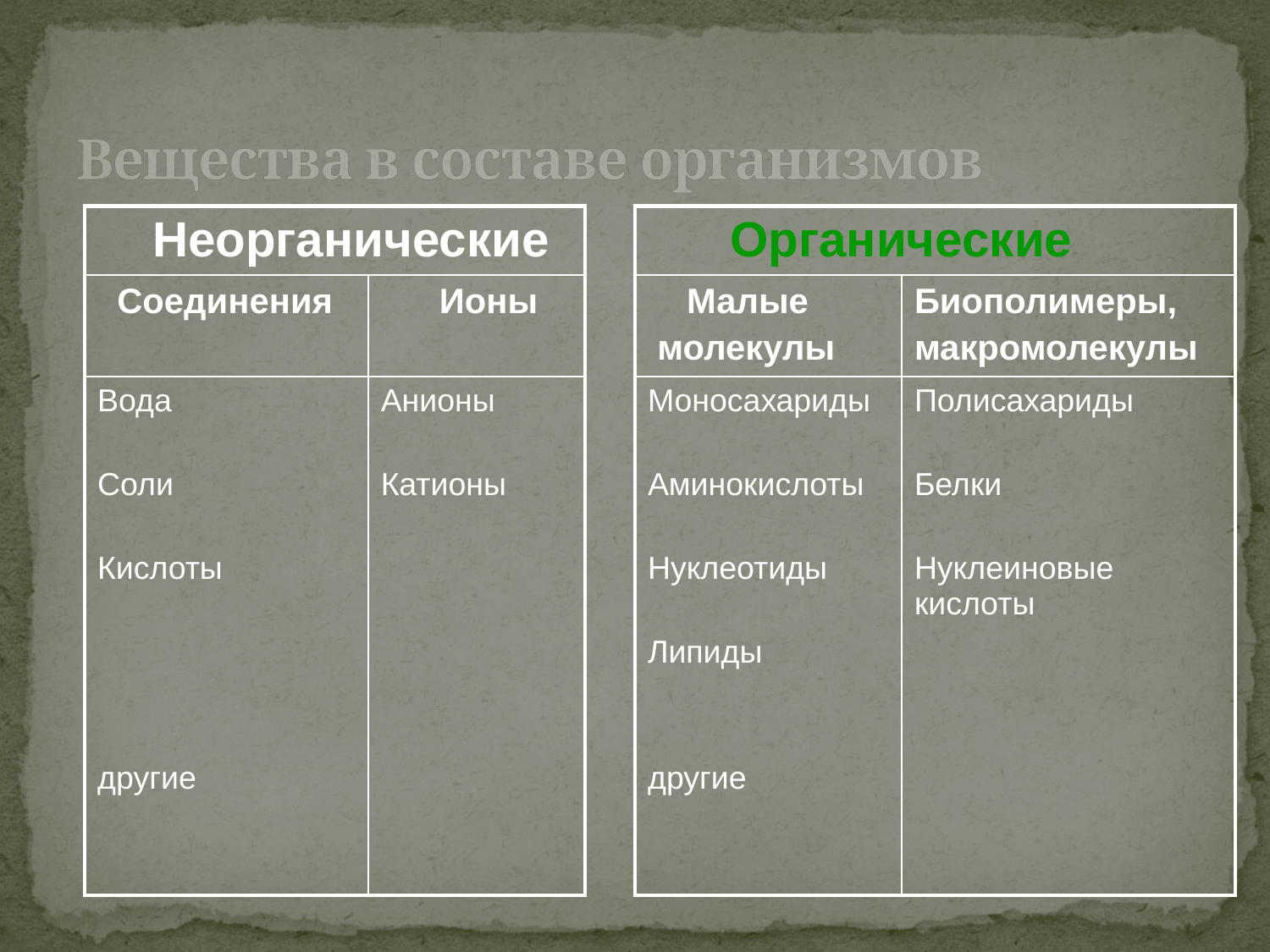

# Вещества в составе организмов
| Неорганические |  |  | Органические |  |
| --- | --- | --- | --- | --- |
| Соединения | Ионы |  | Малые молекулы | Биополимеры, макромолекулы |
| Вода Соли Кислоты другие | Анионы Катионы |  | Моносахариды Аминокислоты Нуклеотиды Липиды другие | Полисахариды Белки Нуклеиновые кислоты |